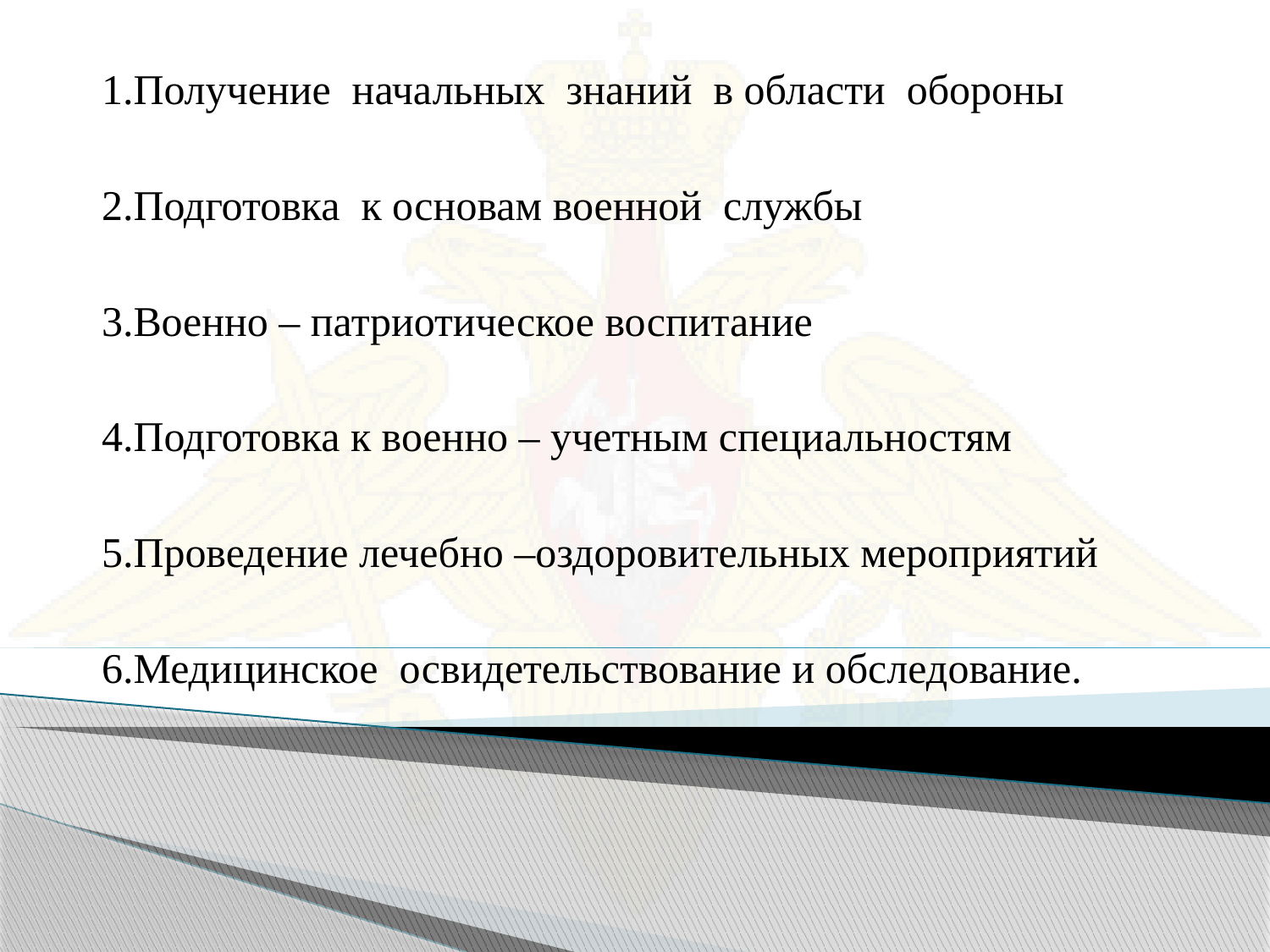

1.Получение  начальных  знаний  в области  обороны

2.Подготовка  к основам военной  службы

3.Военно – патриотическое воспитание

4.Подготовка к военно – учетным специальностям

5.Проведение лечебно –оздоровительных мероприятий

6.Медицинское  освидетельствование и обследование.

#